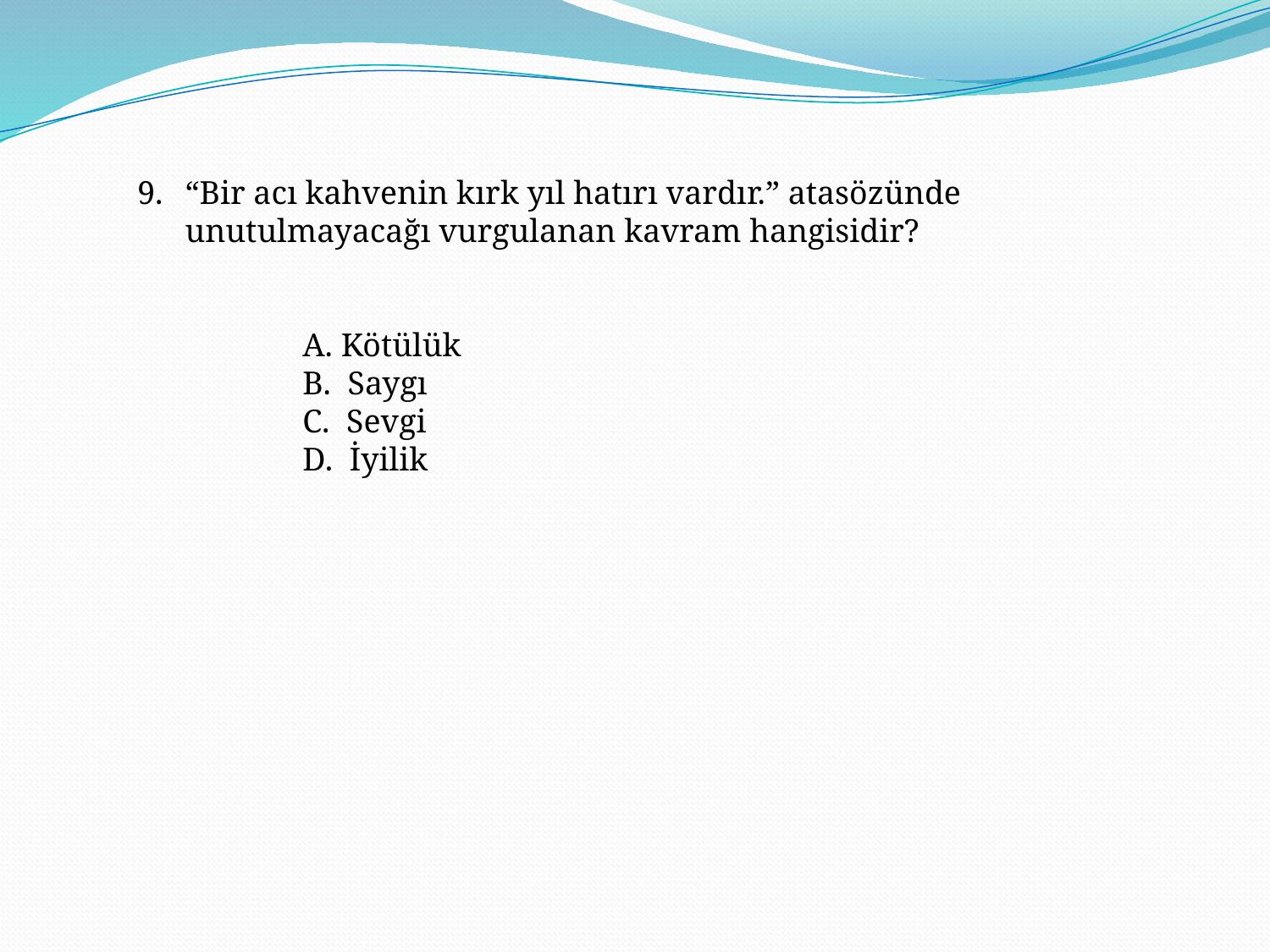

“Bir acı kahvenin kırk yıl hatırı vardır.” atasözünde  unutulmayacağı vurgulanan kavram hangisidir?

                    A. Kötülük
                    B.  Saygı
                    C.  Sevgi
                    D.  İyilik